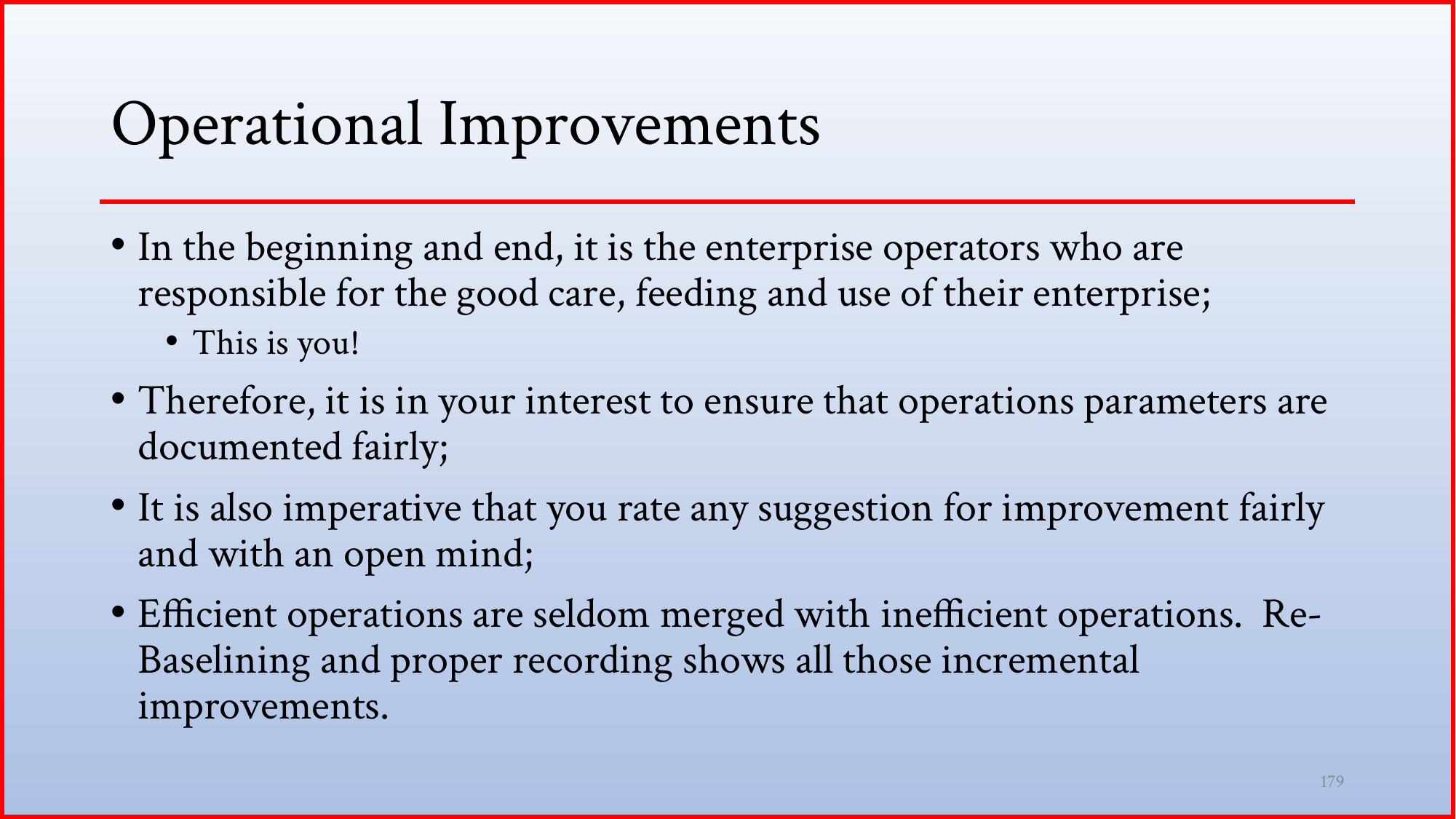

# Operational Improvements
In the beginning and end, it is the enterprise operators who are responsible for the good care, feeding and use of their enterprise;
This is you!
Therefore, it is in your interest to ensure that operations parameters are documented fairly;
It is also imperative that you rate any suggestion for improvement fairly and with an open mind;
Efficient operations are seldom merged with inefficient operations.  Re-Baselining and proper recording shows all those incremental improvements.
179